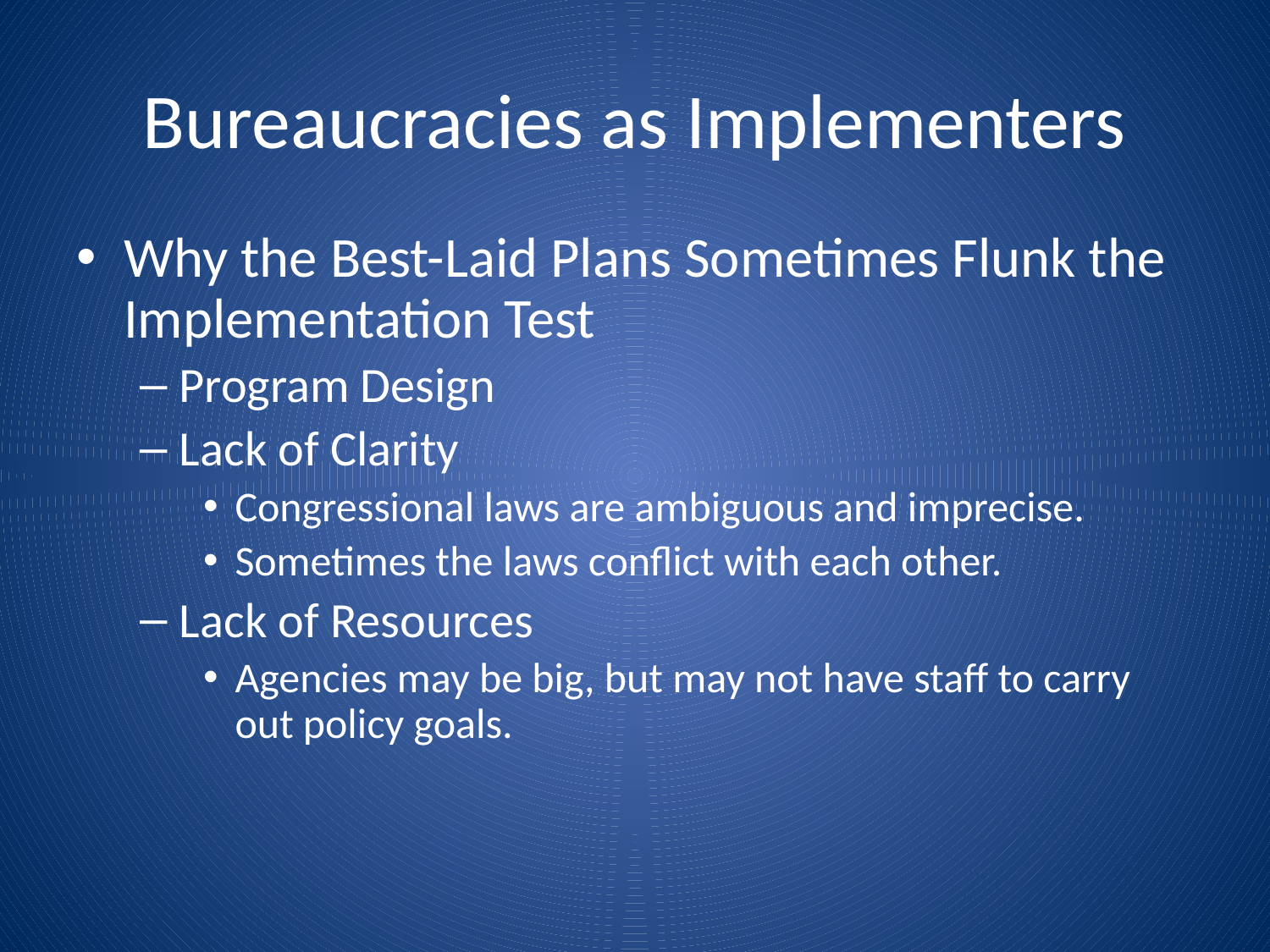

# Bureaucracies as Implementers
Why the Best-Laid Plans Sometimes Flunk the Implementation Test
Program Design
Lack of Clarity
Congressional laws are ambiguous and imprecise.
Sometimes the laws conflict with each other.
Lack of Resources
Agencies may be big, but may not have staff to carry out policy goals.